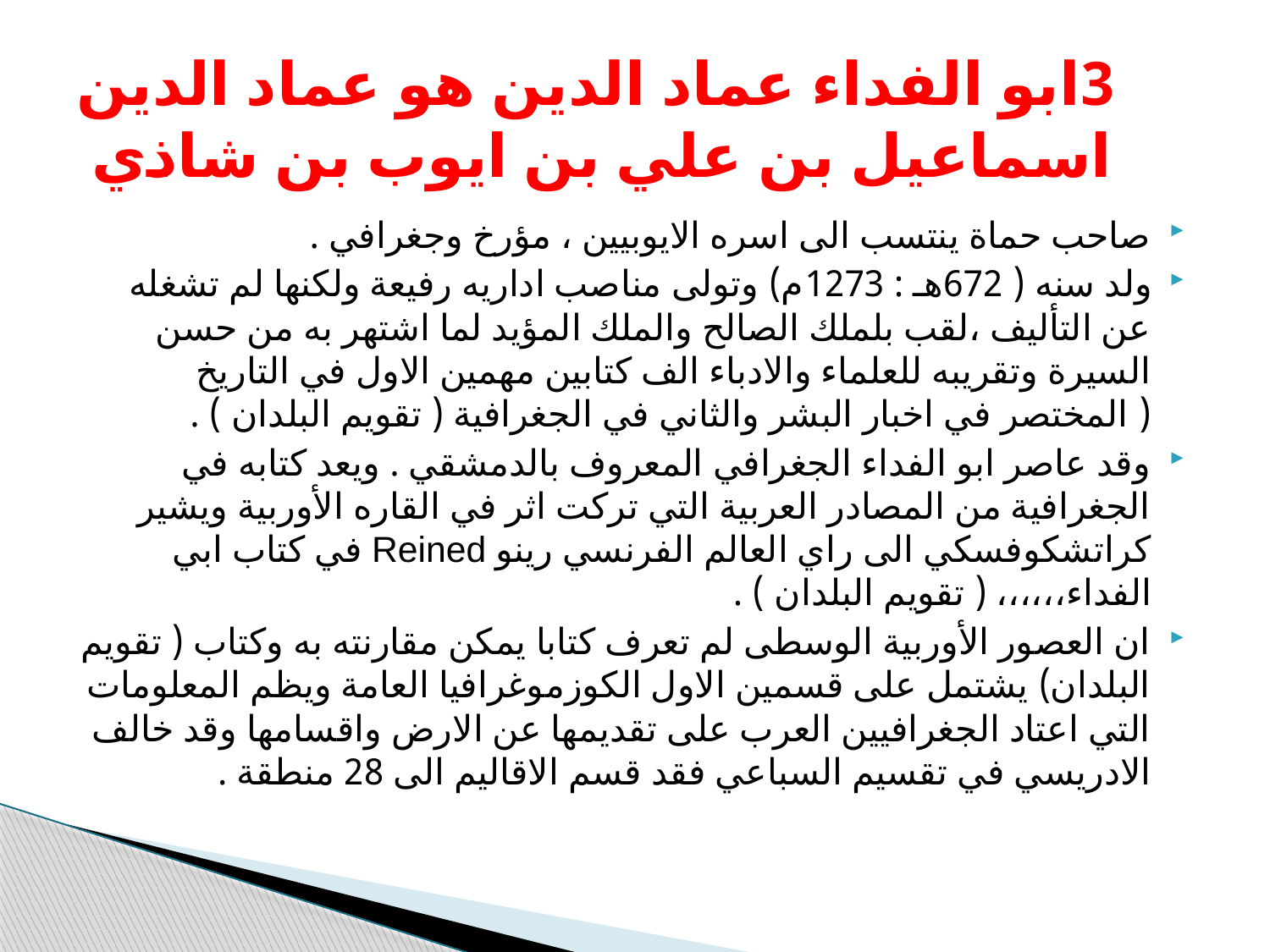

# 3ابو الفداء عماد الدين هو عماد الدين اسماعيل بن علي بن ايوب بن شاذي
صاحب حماة ينتسب الى اسره الايوبيين ، مؤرخ وجغرافي .
ولد سنه ( 672هـ : 1273م) وتولى مناصب اداريه رفيعة ولكنها لم تشغله عن التأليف ،لقب بلملك الصالح والملك المؤيد لما اشتهر به من حسن السيرة وتقريبه للعلماء والادباء الف كتابين مهمين الاول في التاريخ ( المختصر في اخبار البشر والثاني في الجغرافية ( تقويم البلدان ) .
وقد عاصر ابو الفداء الجغرافي المعروف بالدمشقي . ويعد كتابه في الجغرافية من المصادر العربية التي تركت اثر في القاره الأوربية ويشير كراتشكوفسكي الى راي العالم الفرنسي رينو Reined في كتاب ابي الفداء،،،،،، ( تقويم البلدان ) .
ان العصور الأوربية الوسطى لم تعرف كتابا يمكن مقارنته به وكتاب ( تقويم البلدان) يشتمل على قسمين الاول الكوزموغرافيا العامة ويظم المعلومات التي اعتاد الجغرافيين العرب على تقديمها عن الارض واقسامها وقد خالف الادريسي في تقسيم السباعي فقد قسم الاقاليم الى 28 منطقة .